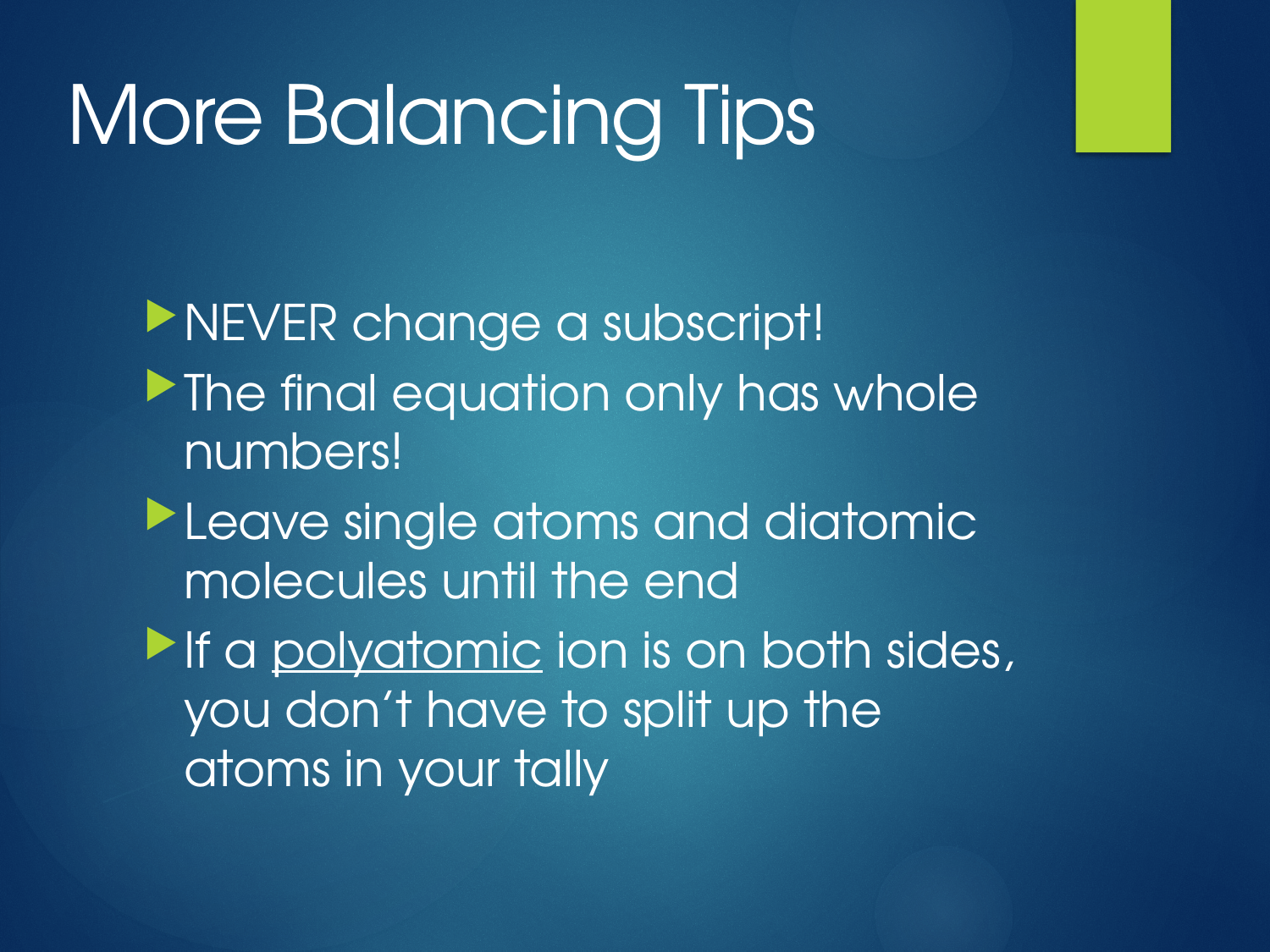

# More Balancing Tips
NEVER change a subscript!
The final equation only has whole numbers!
Leave single atoms and diatomic molecules until the end
If a polyatomic ion is on both sides, you don’t have to split up the atoms in your tally